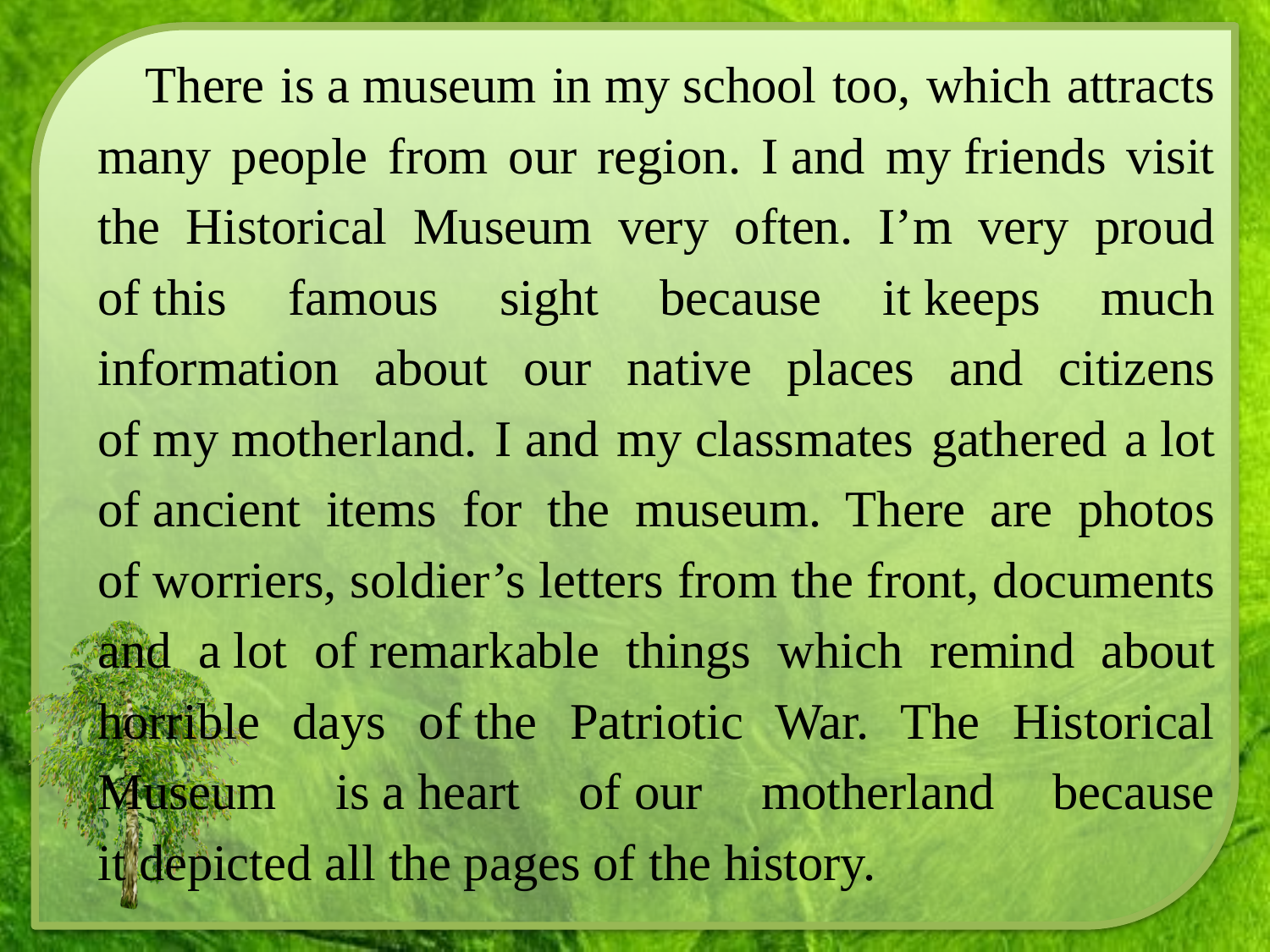

There is a museum in my school too, which attracts many people from our region. I and my friends visit the Historical Museum very often. I’m very proud of this famous sight because it keeps much information about our native places and citizens of my motherland. I and my classmates gathered a lot of ancient items for the museum. There are photos of worriers, soldier’s letters from the front, documents and a lot of remarkable things which remind about horrible days of the Patriotic War. The Historical Museum is a heart of our motherland because it depicted all the pages of the history.